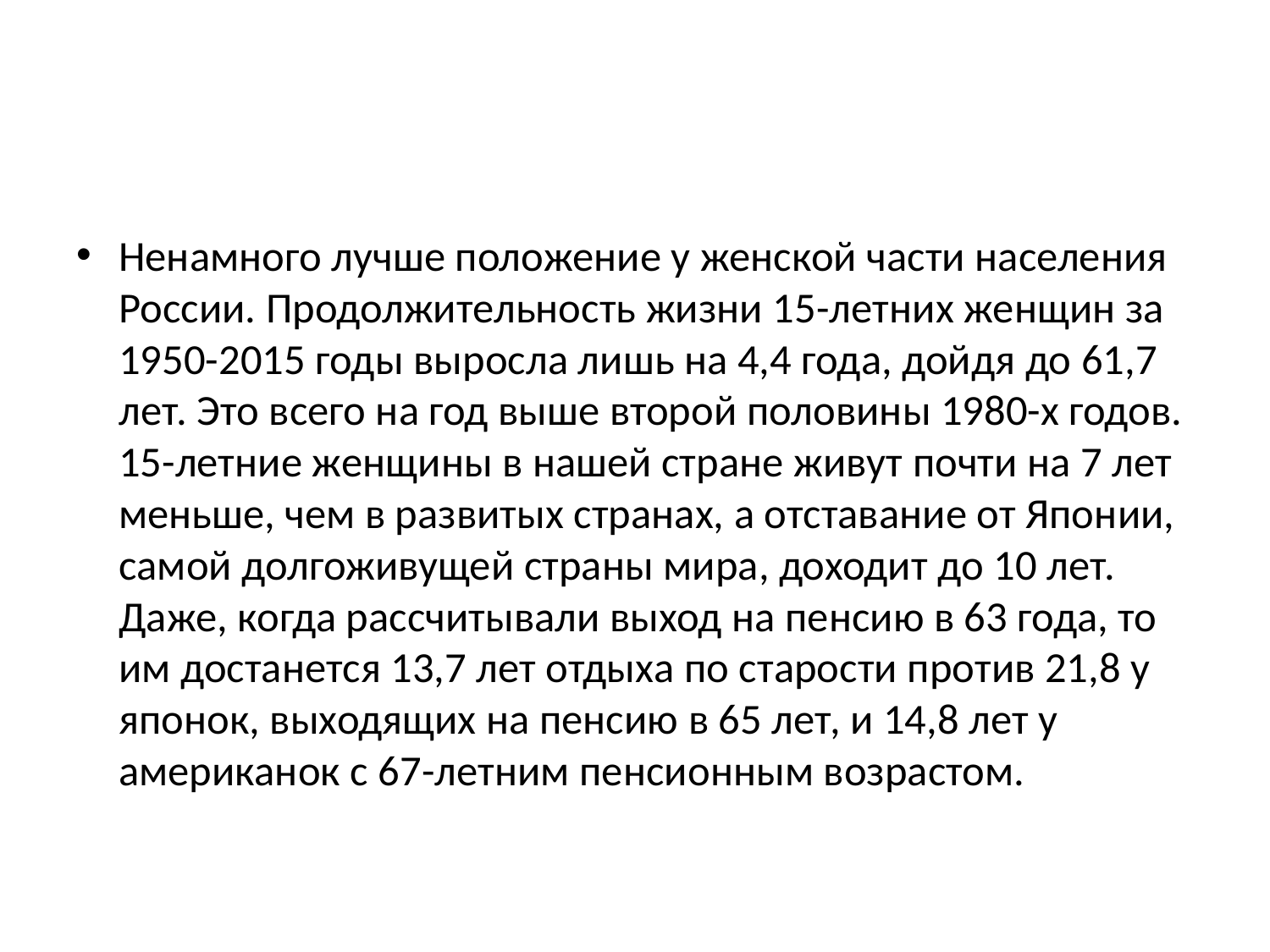

#
Ненамного лучше положение у женской части населения России. Продолжительность жизни 15-летних женщин за 1950-2015 годы выросла лишь на 4,4 года, дойдя до 61,7 лет. Это всего на год выше второй половины 1980-х годов. 15-летние женщины в нашей стране живут почти на 7 лет меньше, чем в развитых странах, а отставание от Японии, самой долгоживущей страны мира, доходит до 10 лет. Даже, когда рассчитывали выход на пенсию в 63 года, то им достанется 13,7 лет отдыха по старости против 21,8 у японок, выходящих на пенсию в 65 лет, и 14,8 лет у американок с 67-летним пенсионным возрастом.